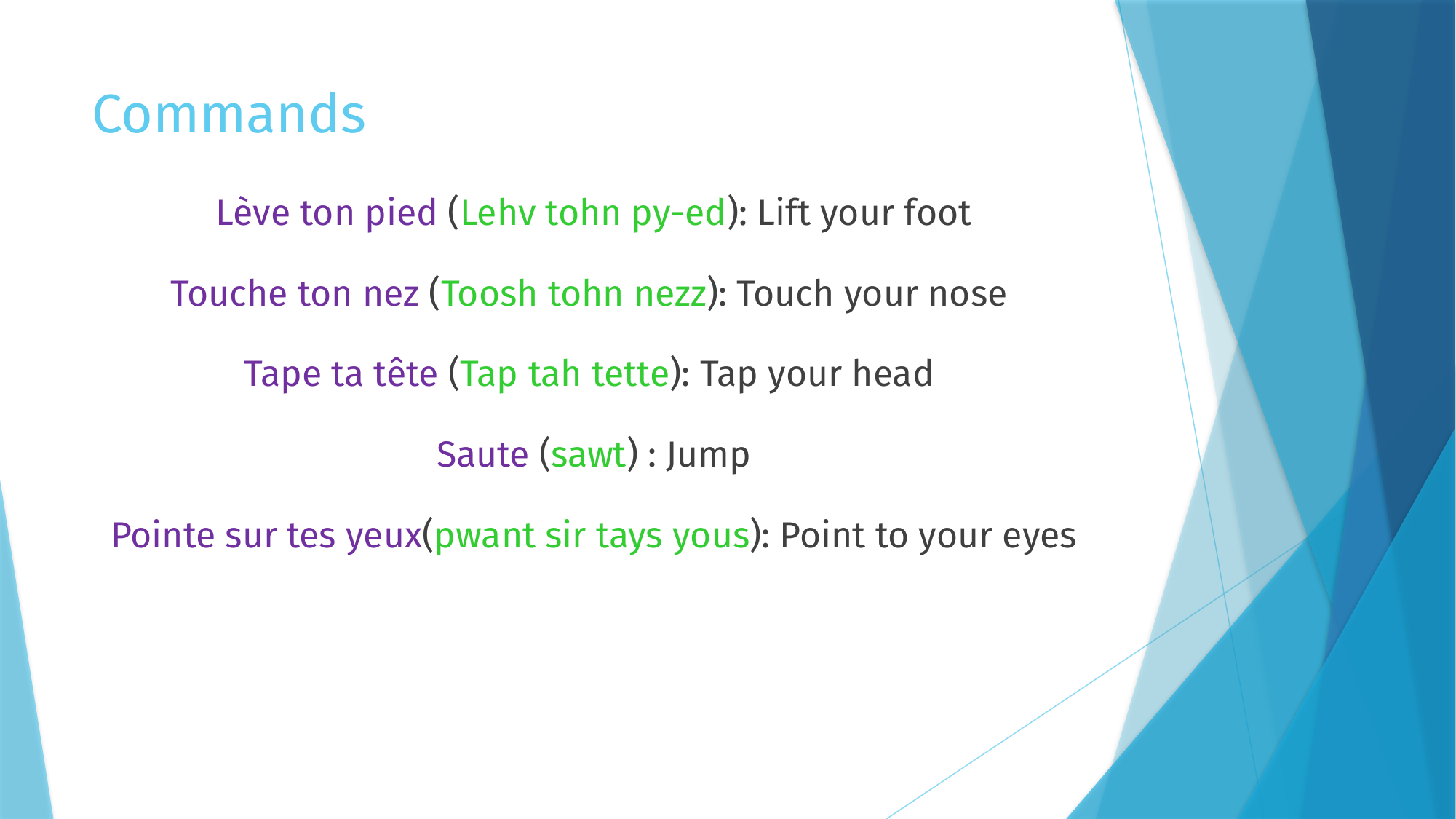

# Commands
Lève ton pied (Lehv tohn py-ed): Lift your foot
Touche ton nez (Toosh tohn nezz): Touch your nose
Tape ta tête (Tap tah tette): Tap your head
Saute (sawt) : Jump
Pointe sur tes yeux(pwant sir tays yous): Point to your eyes